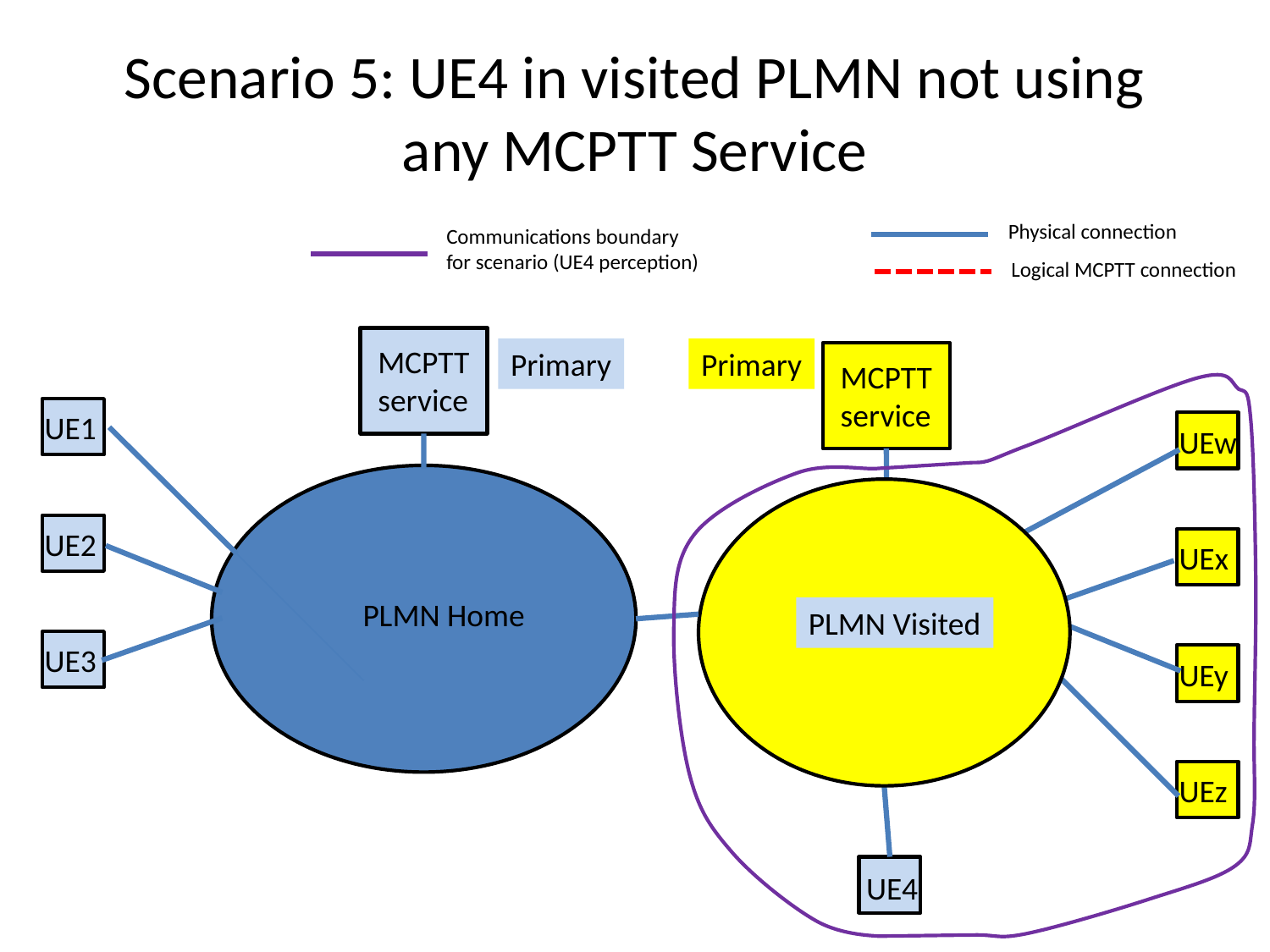

# Scenario 5: UE4 in visited PLMN not using any MCPTT Service
Physical connection
Communications boundary for scenario (UE4 perception)
Logical MCPTT connection

MCPTT
service
Primary
Primary

MCPTT
service

UE1

UEw

UE2

UEx
PLMN Home
PLMN Visited

UE3

UEy

UEz

UE4